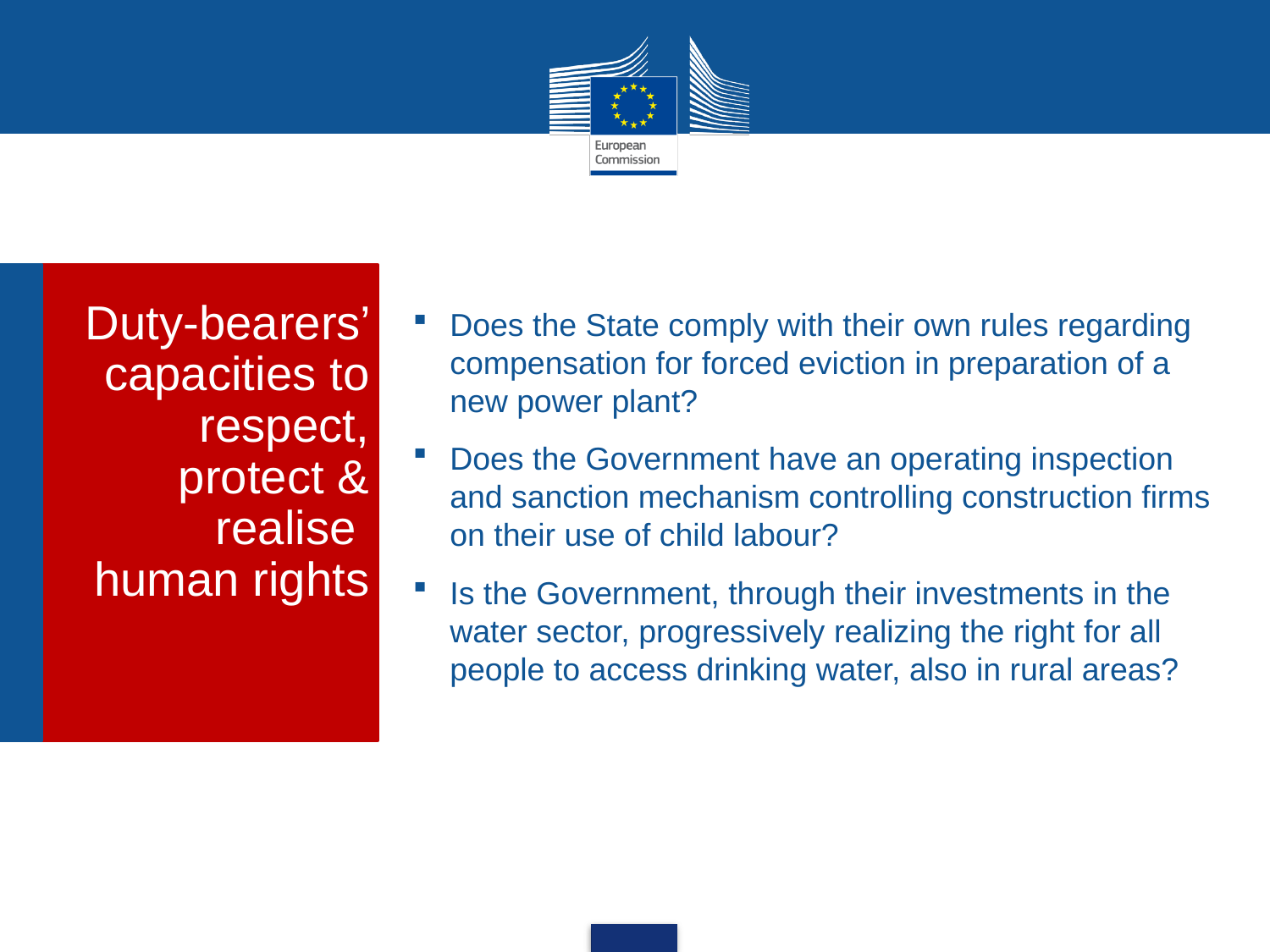

Duty-bearers’ capacities to respect, protect & realise
human rights
Does the State comply with their own rules regarding compensation for forced eviction in preparation of a new power plant?
Does the Government have an operating inspection and sanction mechanism controlling construction firms on their use of child labour?
Is the Government, through their investments in the water sector, progressively realizing the right for all people to access drinking water, also in rural areas?